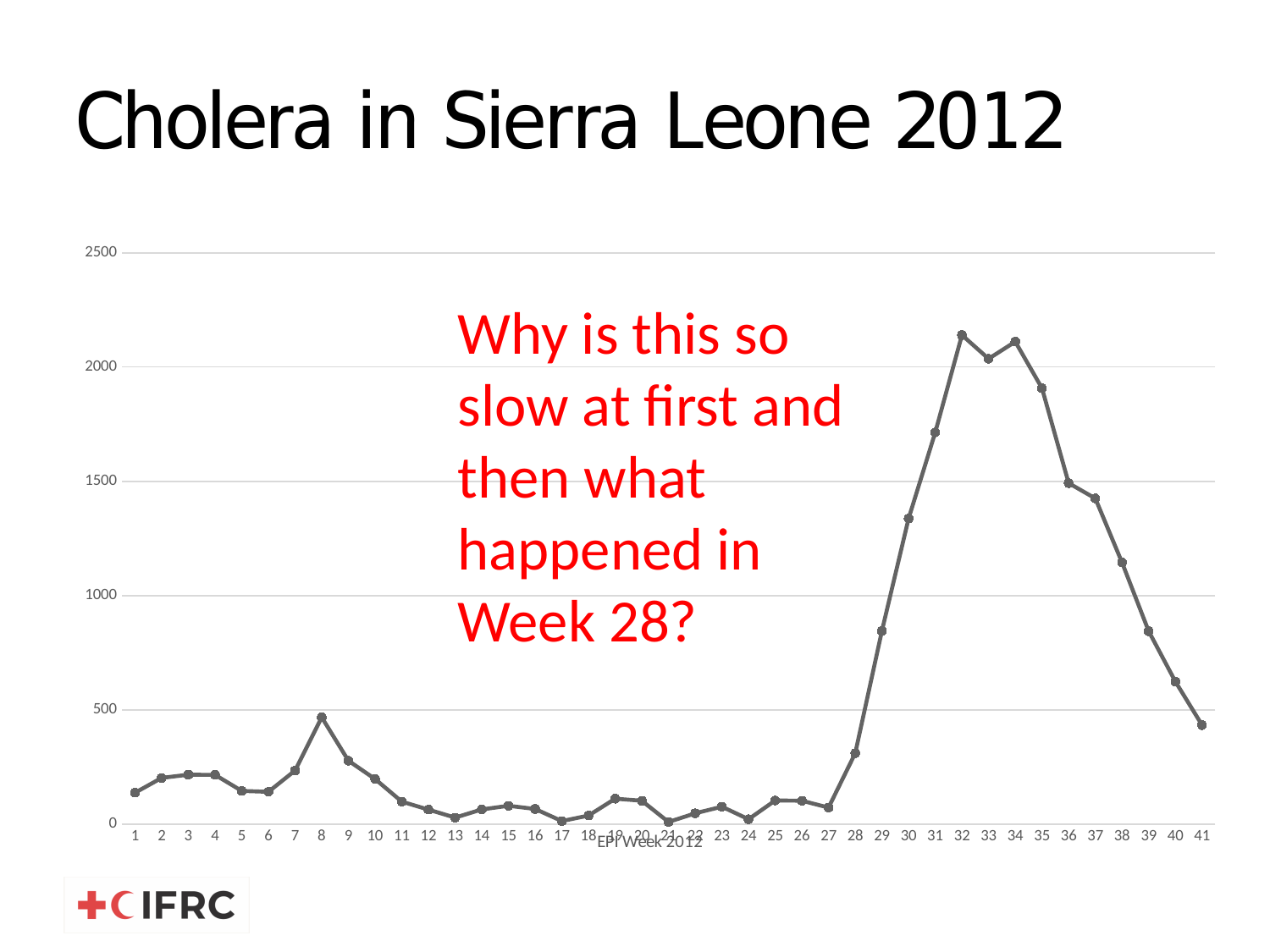

# Cholera in Sierra Leone 2012

### Chart

| Category |  |
|---|---|
Why is this so slow at first and then what happened in Week 28?